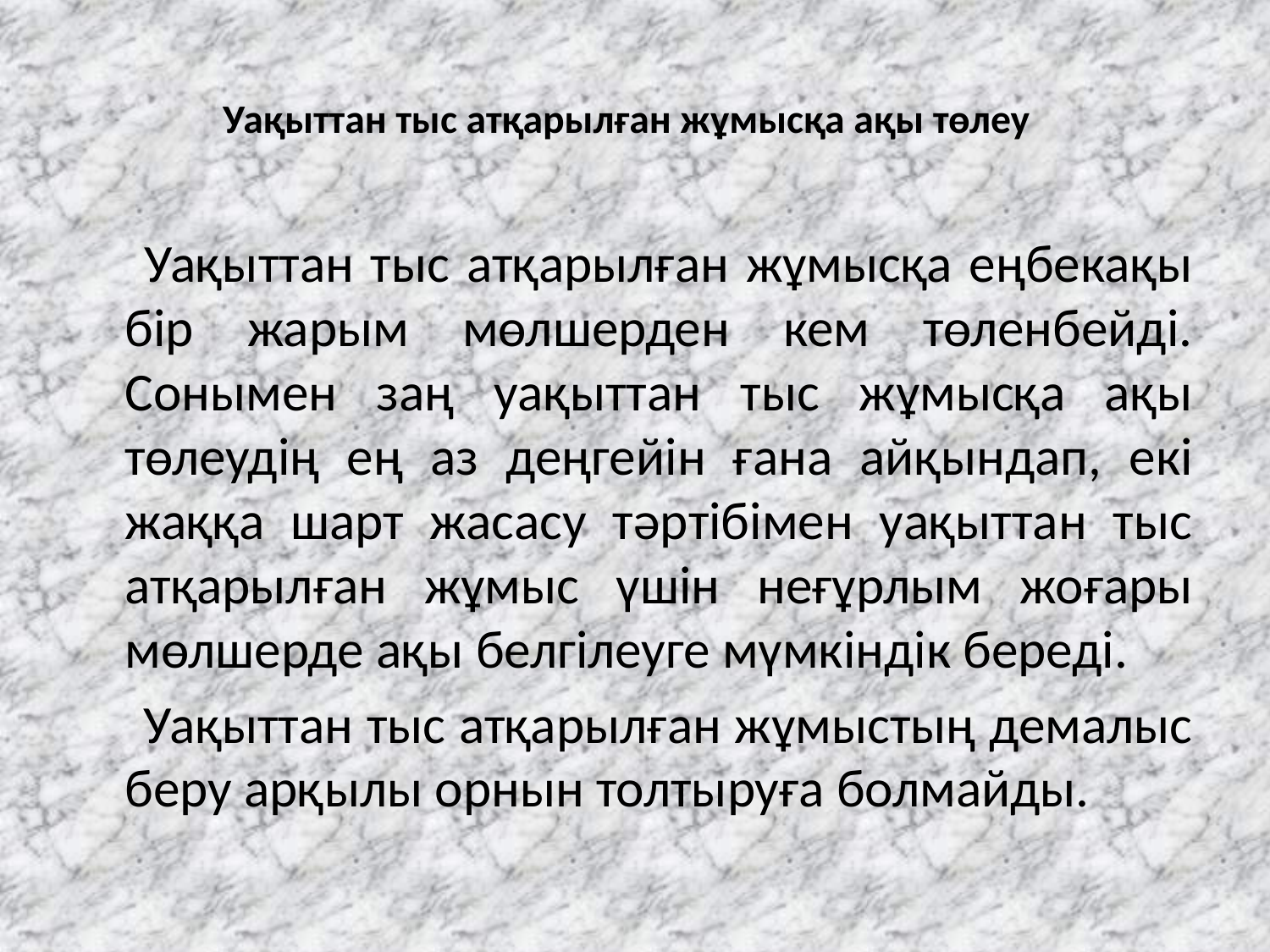

# Уақыттан тыс атқарылған жұмысқа ақы төлеу
    Уақыттан тыс атқарылған жұмысқа еңбекақы бір жарым мөлшерден кем төленбейді. Сонымен заң уақыттан тыс жұмысқа ақы төлеудің ең аз деңгейін ғана айқындап, екі жаққа шарт жасасу тәртібімен уақыттан тыс атқарылған жұмыс үшін неғұрлым жоғары мөлшерде ақы белгілеуге мүмкіндік береді.
     Уақыттан тыс атқарылған жұмыстың демалыс беру арқылы орнын толтыруға болмайды.